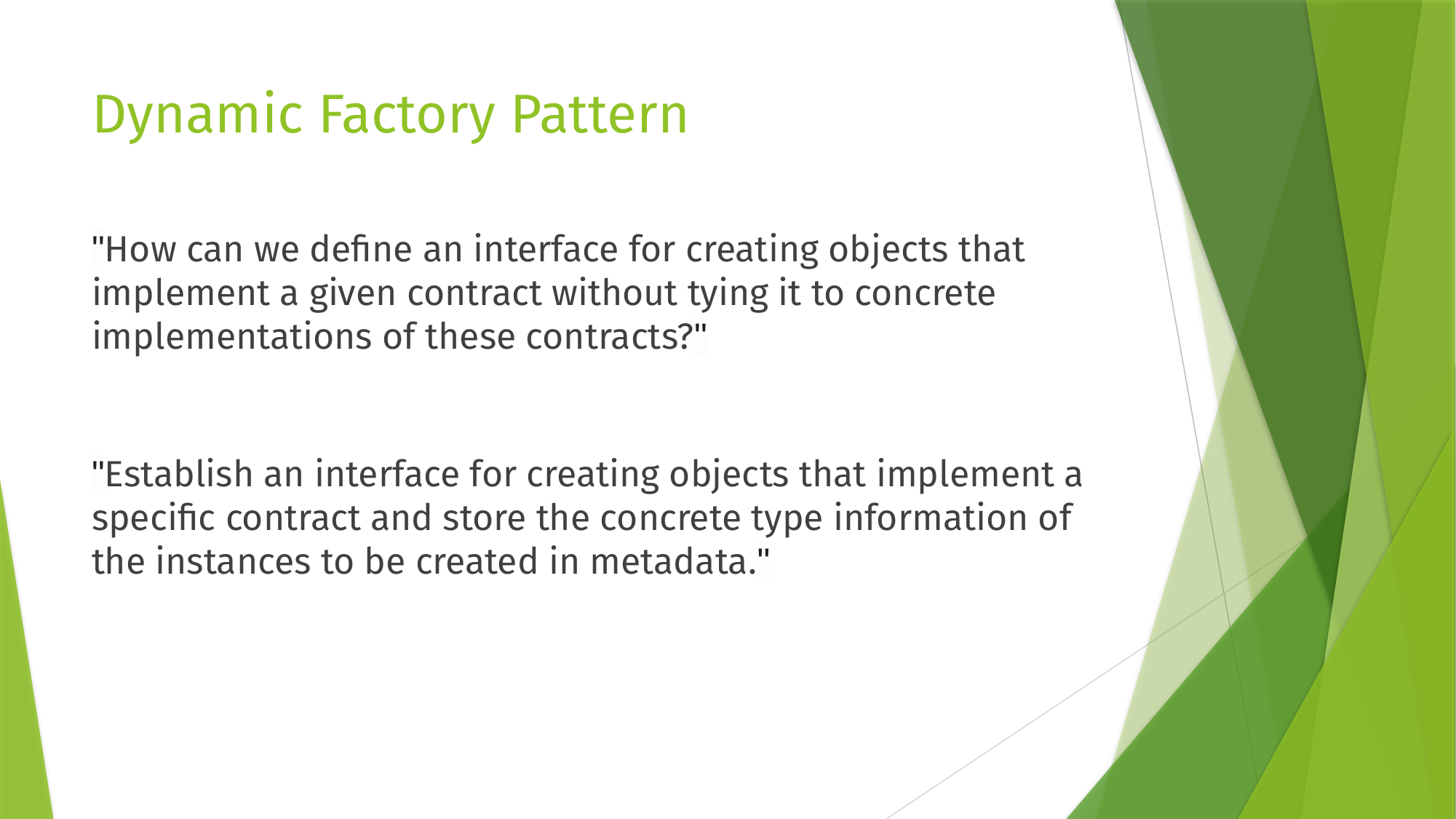

# Dynamic Factory Pattern
"How can we define an interface for creating objects that implement a given contract without tying it to concrete implementations of these contracts?"

"Establish an interface for creating objects that implement a specific contract and store the concrete type information of the instances to be created in metadata."